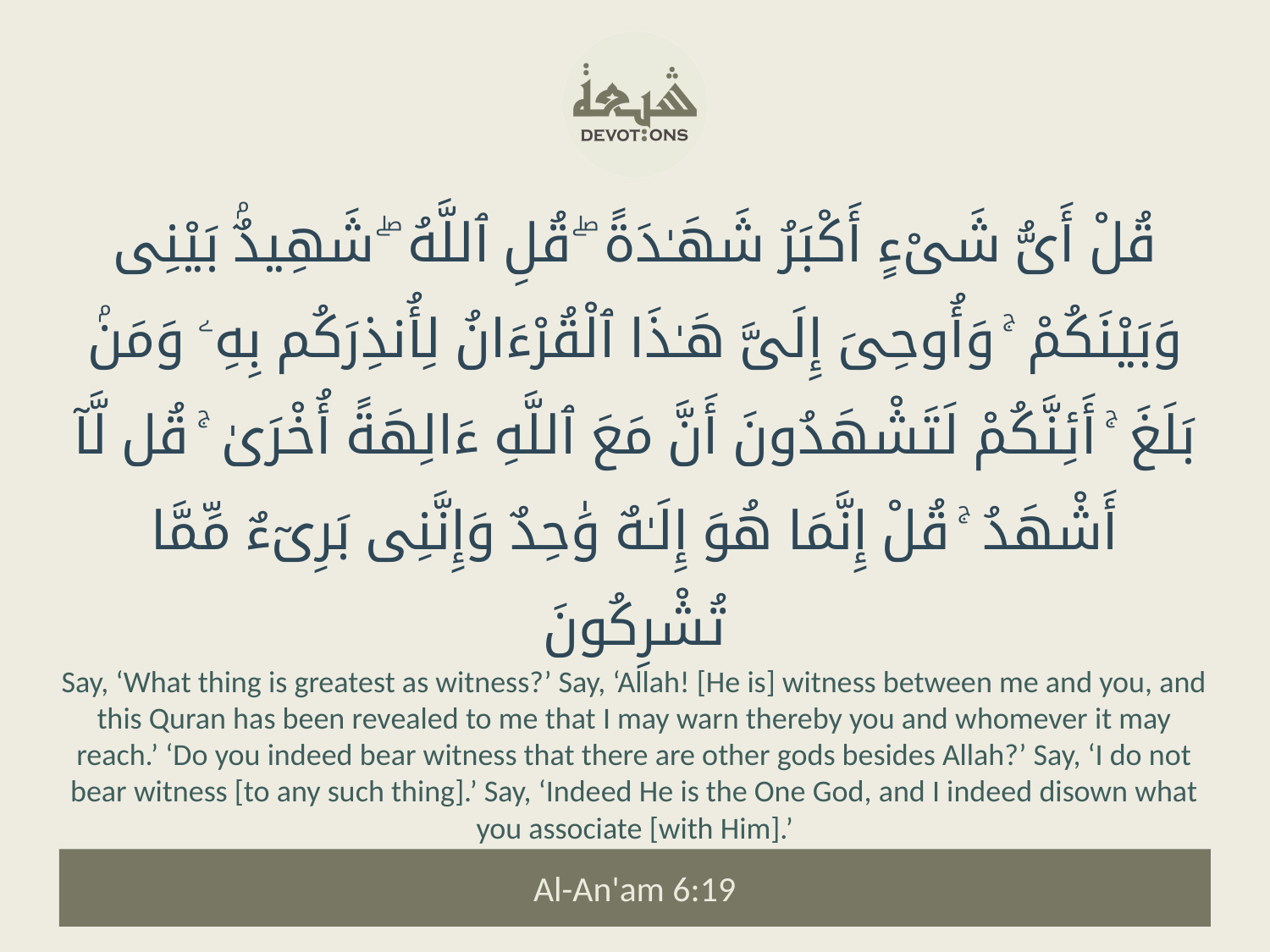

قُلْ أَىُّ شَىْءٍ أَكْبَرُ شَهَـٰدَةً ۖ قُلِ ٱللَّهُ ۖ شَهِيدٌۢ بَيْنِى وَبَيْنَكُمْ ۚ وَأُوحِىَ إِلَىَّ هَـٰذَا ٱلْقُرْءَانُ لِأُنذِرَكُم بِهِۦ وَمَنۢ بَلَغَ ۚ أَئِنَّكُمْ لَتَشْهَدُونَ أَنَّ مَعَ ٱللَّهِ ءَالِهَةً أُخْرَىٰ ۚ قُل لَّآ أَشْهَدُ ۚ قُلْ إِنَّمَا هُوَ إِلَـٰهٌ وَٰحِدٌ وَإِنَّنِى بَرِىٓءٌ مِّمَّا تُشْرِكُونَ
Say, ‘What thing is greatest as witness?’ Say, ‘Allah! [He is] witness between me and you, and this Quran has been revealed to me that I may warn thereby you and whomever it may reach.’ ‘Do you indeed bear witness that there are other gods besides Allah?’ Say, ‘I do not bear witness [to any such thing].’ Say, ‘Indeed He is the One God, and I indeed disown what you associate [with Him].’
Al-An'am 6:19